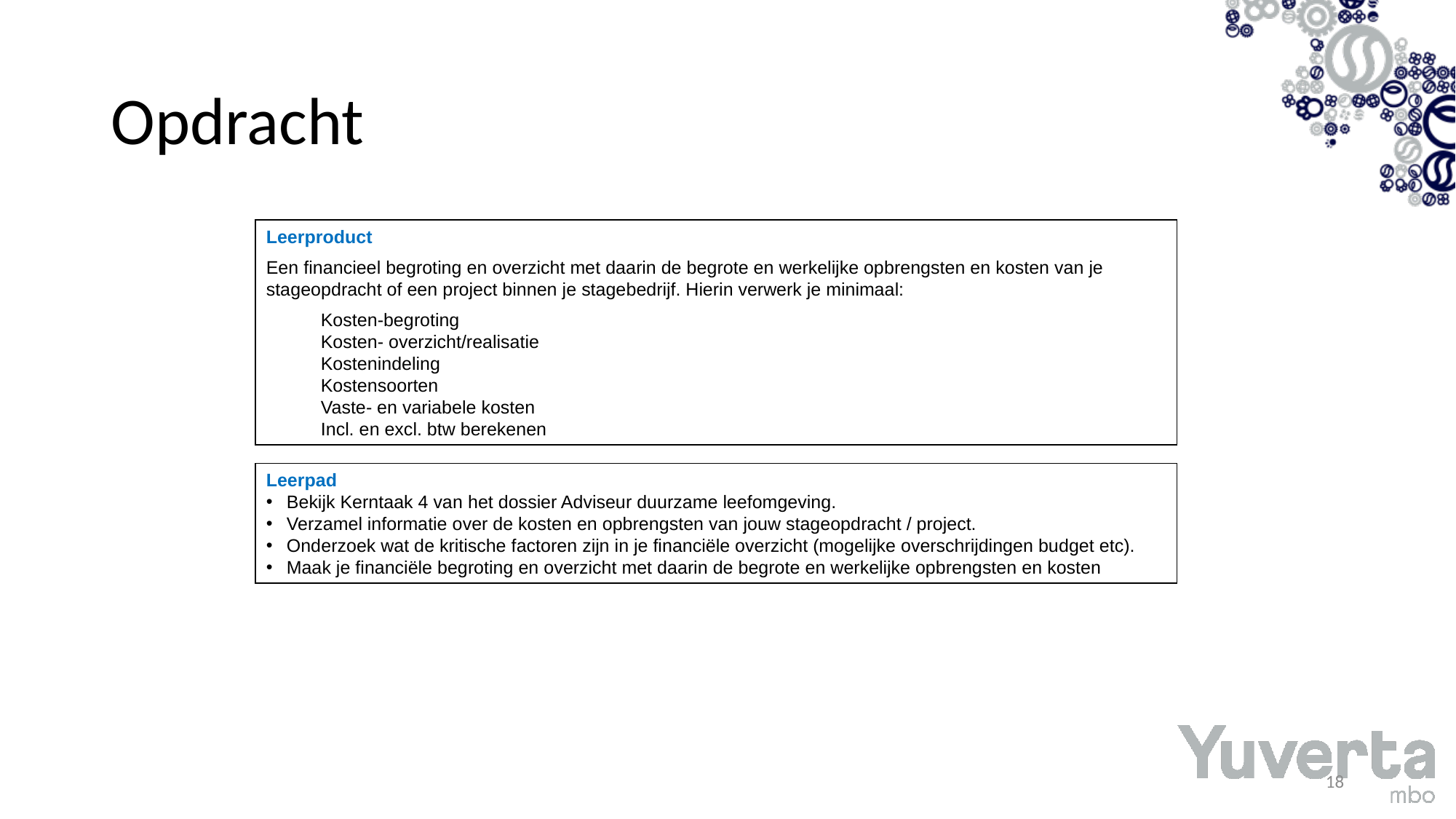

# Opdracht
Leerproduct
Een financieel begroting en overzicht met daarin de begrote en werkelijke opbrengsten en kosten van je stageopdracht of een project binnen je stagebedrijf. Hierin verwerk je minimaal:
Kosten-begroting
Kosten- overzicht/realisatie
Kostenindeling
Kostensoorten
Vaste- en variabele kosten
Incl. en excl. btw berekenen
Leerpad
Bekijk Kerntaak 4 van het dossier Adviseur duurzame leefomgeving.
Verzamel informatie over de kosten en opbrengsten van jouw stageopdracht / project.
Onderzoek wat de kritische factoren zijn in je financiële overzicht (mogelijke overschrijdingen budget etc).
Maak je financiële begroting en overzicht met daarin de begrote en werkelijke opbrengsten en kosten
18